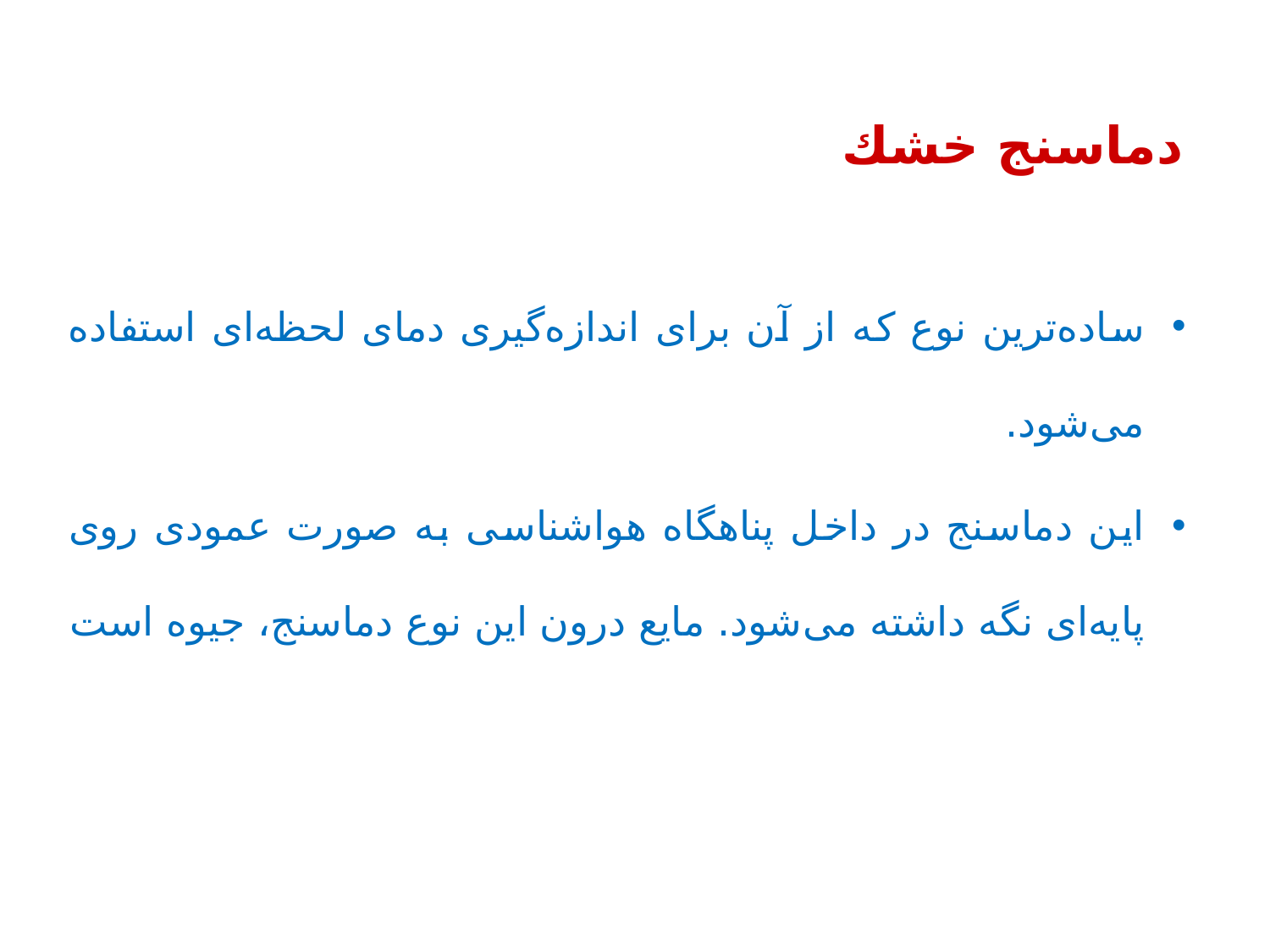

دماسنج خشك‌

ساده‌ترین نوع كه از آن برای اندازه‌گیری دمای لحظه‌ای استفاده می‌شود.
این دماسنج در داخل پناهگاه هواشناسی به صورت عمودی روی پایه‌ای نگه داشته می‌شود. مایع درون این نوع دماسنج، جیوه است